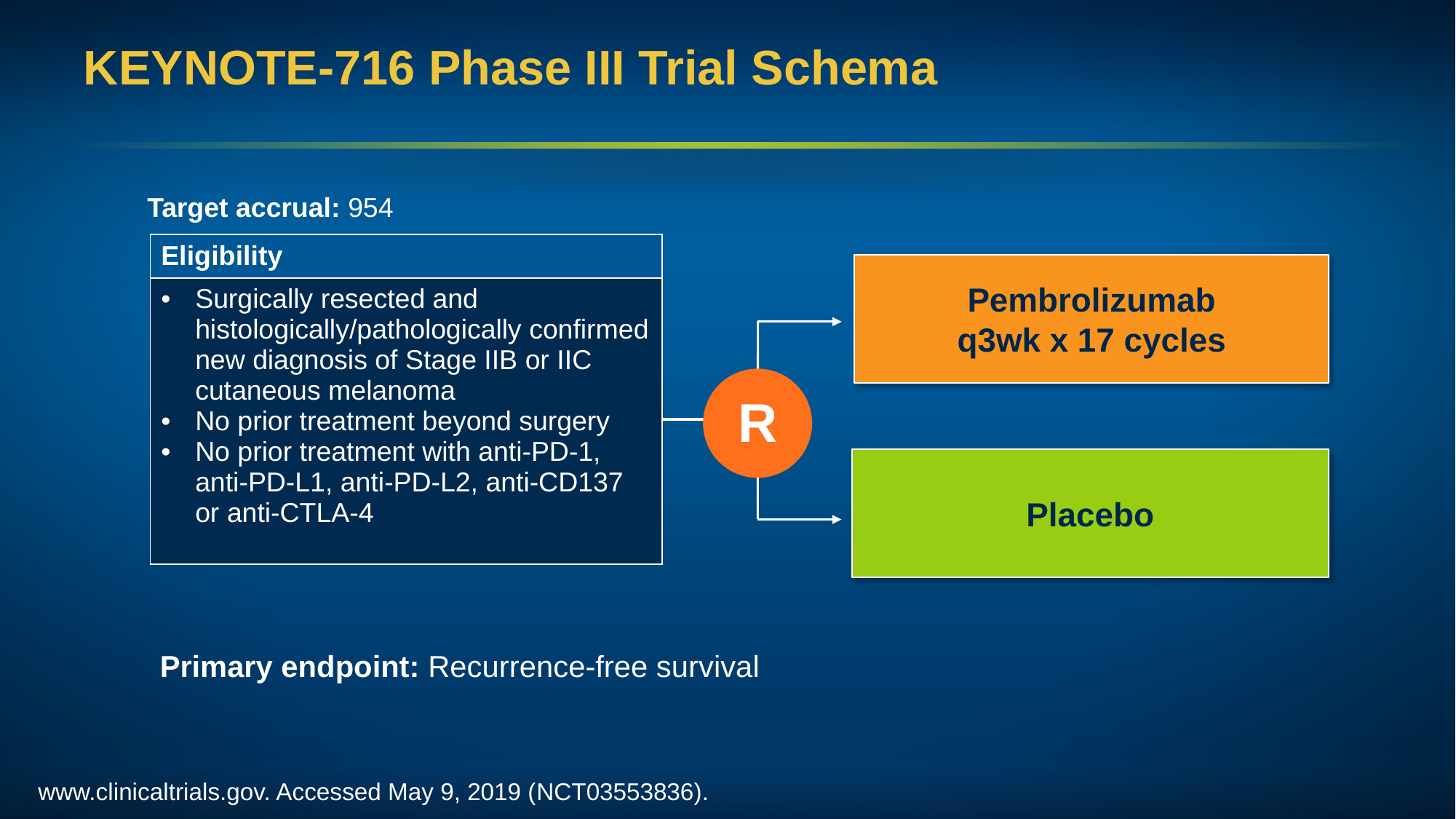

# KEYNOTE-716 Phase III Trial Schema
Target accrual: 954
| Eligibility |
| --- |
| Surgically resected and histologically/pathologically confirmed new diagnosis of Stage IIB or IIC cutaneous melanoma No prior treatment beyond surgery No prior treatment with anti-PD-1, anti-PD-L1, anti-PD-L2, anti-CD137 or anti-CTLA-4 |
Pembrolizumab
q3wk x 17 cycles

R
Placebo
Primary endpoint: Recurrence-free survival
www.clinicaltrials.gov. Accessed May 9, 2019 (NCT03553836).